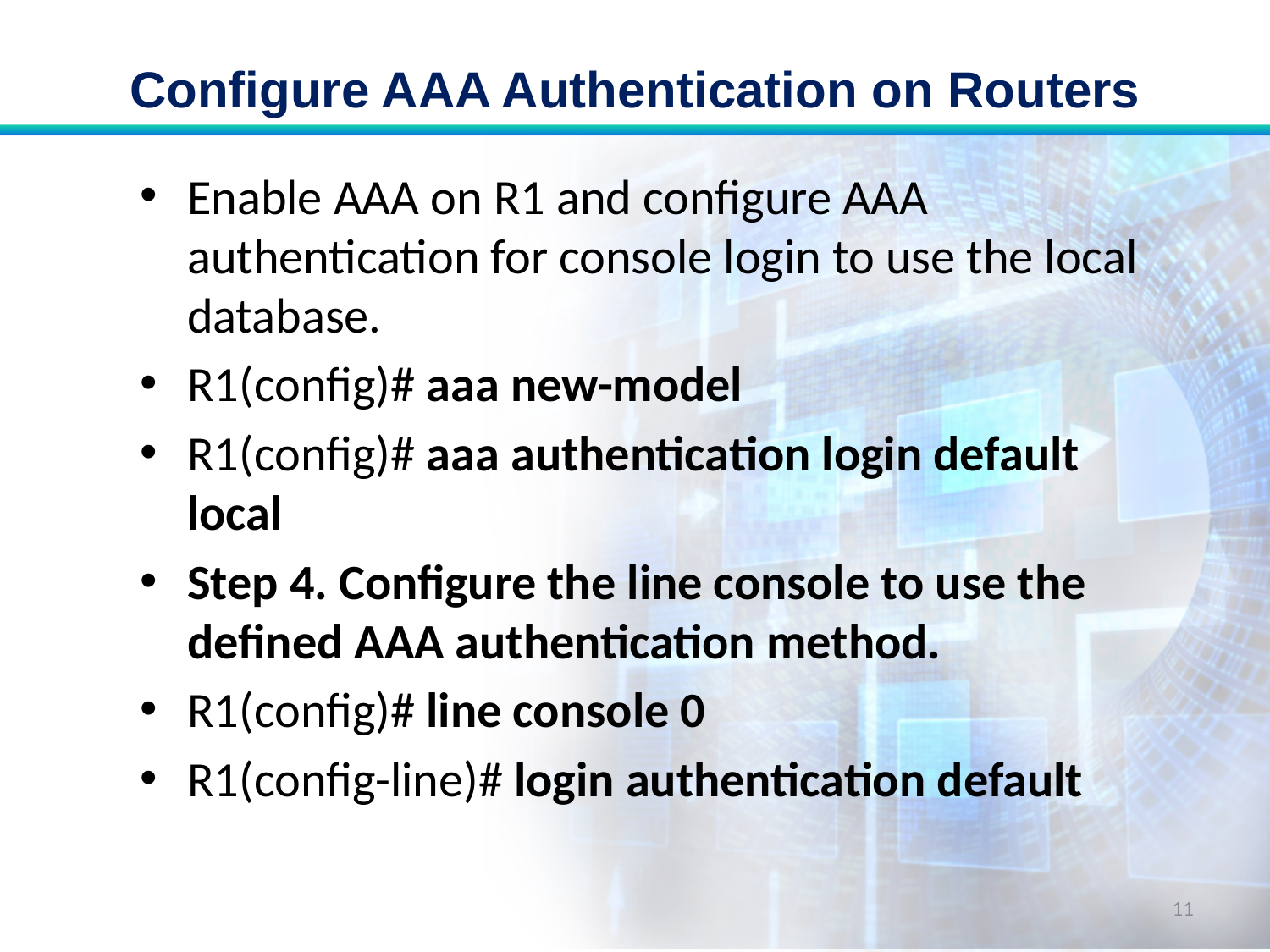

# Configure AAA Authentication on Routers
Enable AAA on R1 and configure AAA authentication for console login to use the local database.
R1(config)# aaa new-model
R1(config)# aaa authentication login default local
Step 4. Configure the line console to use the defined AAA authentication method.
R1(config)# line console 0
R1(config-line)# login authentication default

11